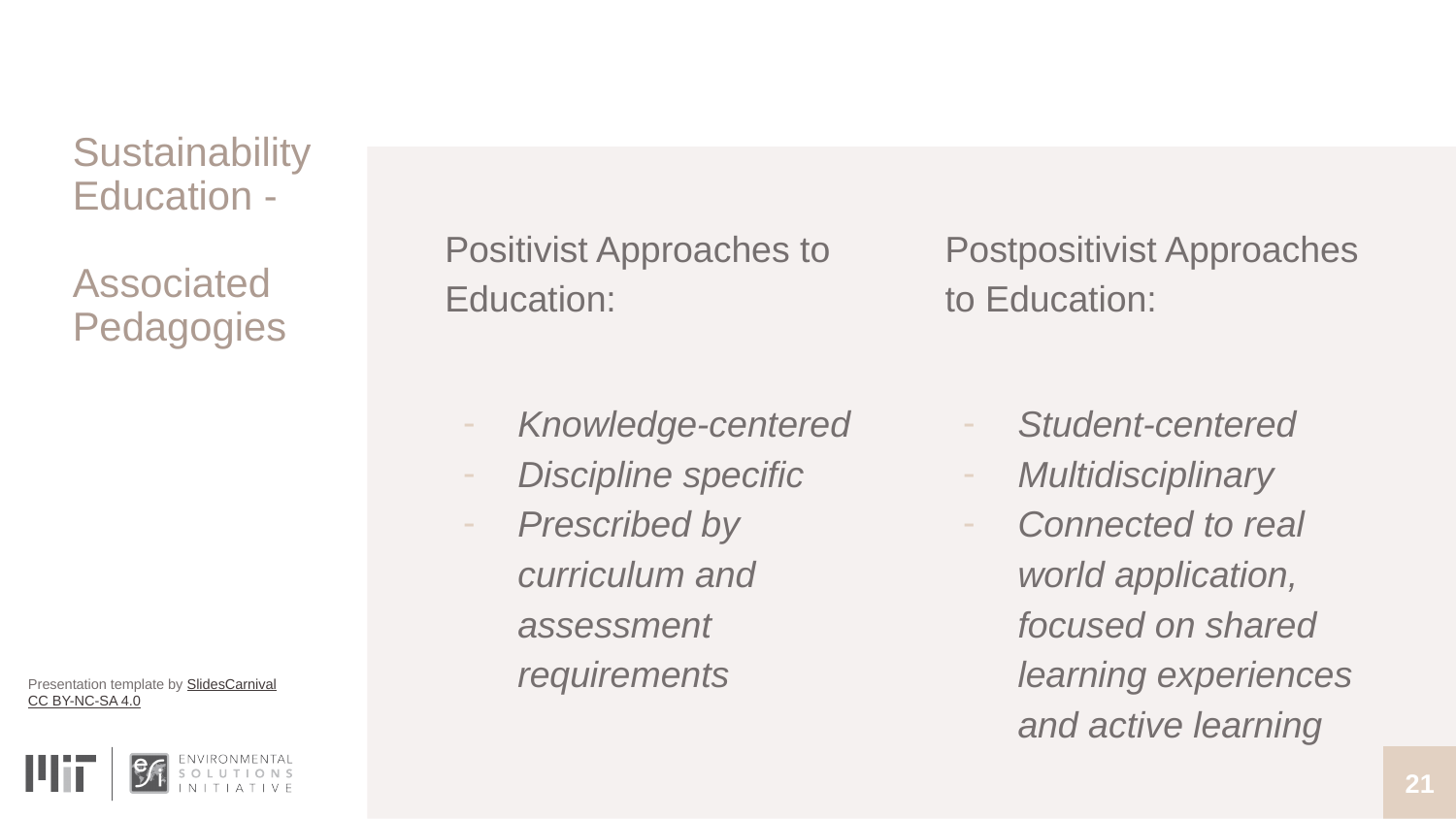

# Sustainability Education -

Associated Pedagogies
Positivist Approaches to Education:

Knowledge-centered
Discipline specific
Prescribed by curriculum and assessment requirements

Postpositivist Approaches to Education:

Student-centered
Multidisciplinary
Connected to real world application, focused on shared learning experiences and active learning
21